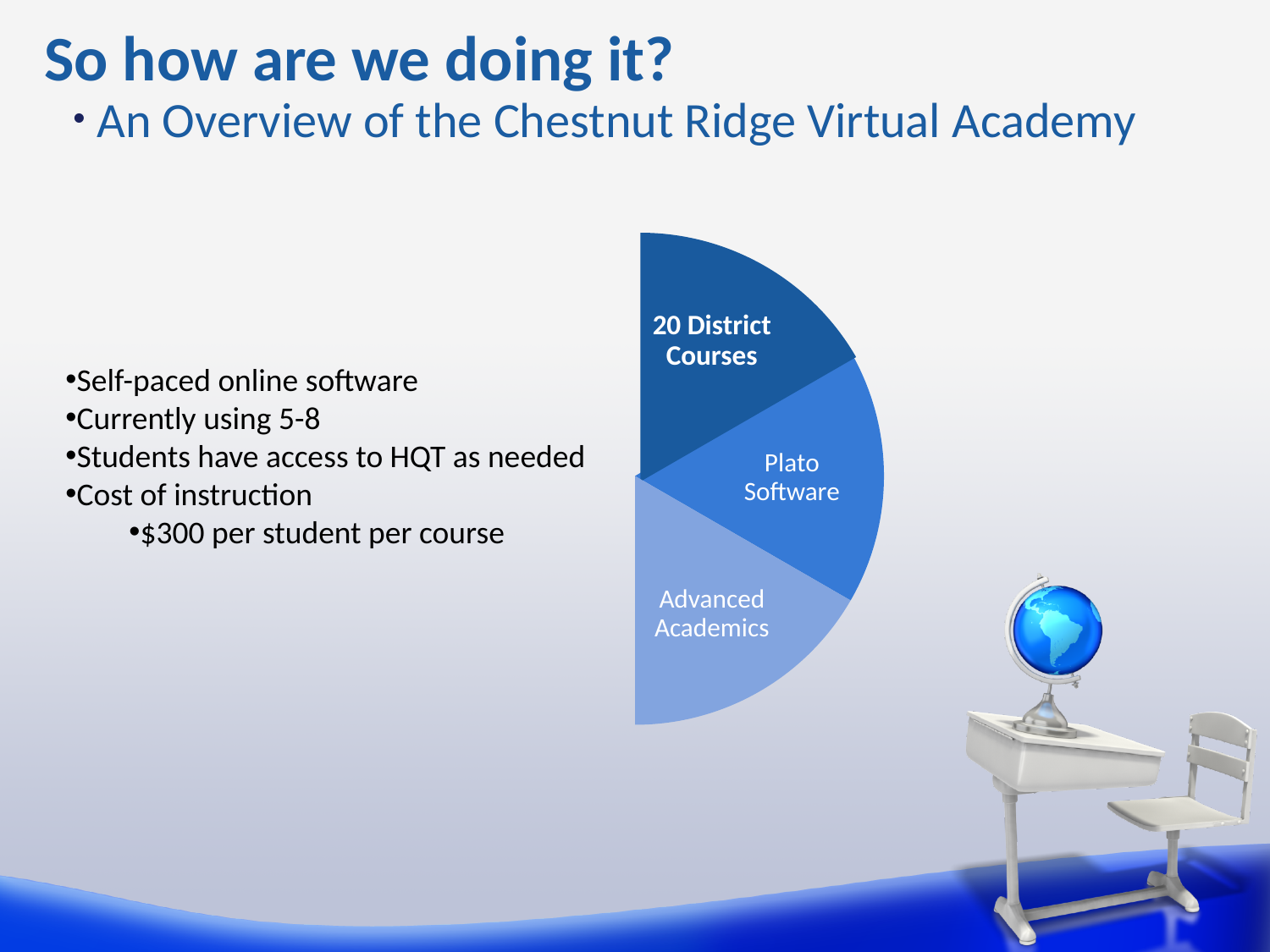

So how are we doing it?
An Overview of the Chestnut Ridge Virtual Academy

Plato Software

Advanced Academics

Self-paced online software
Currently using 5-8
Students have access to HQT as needed
Cost of instruction
$300 per student per course
20 District Courses